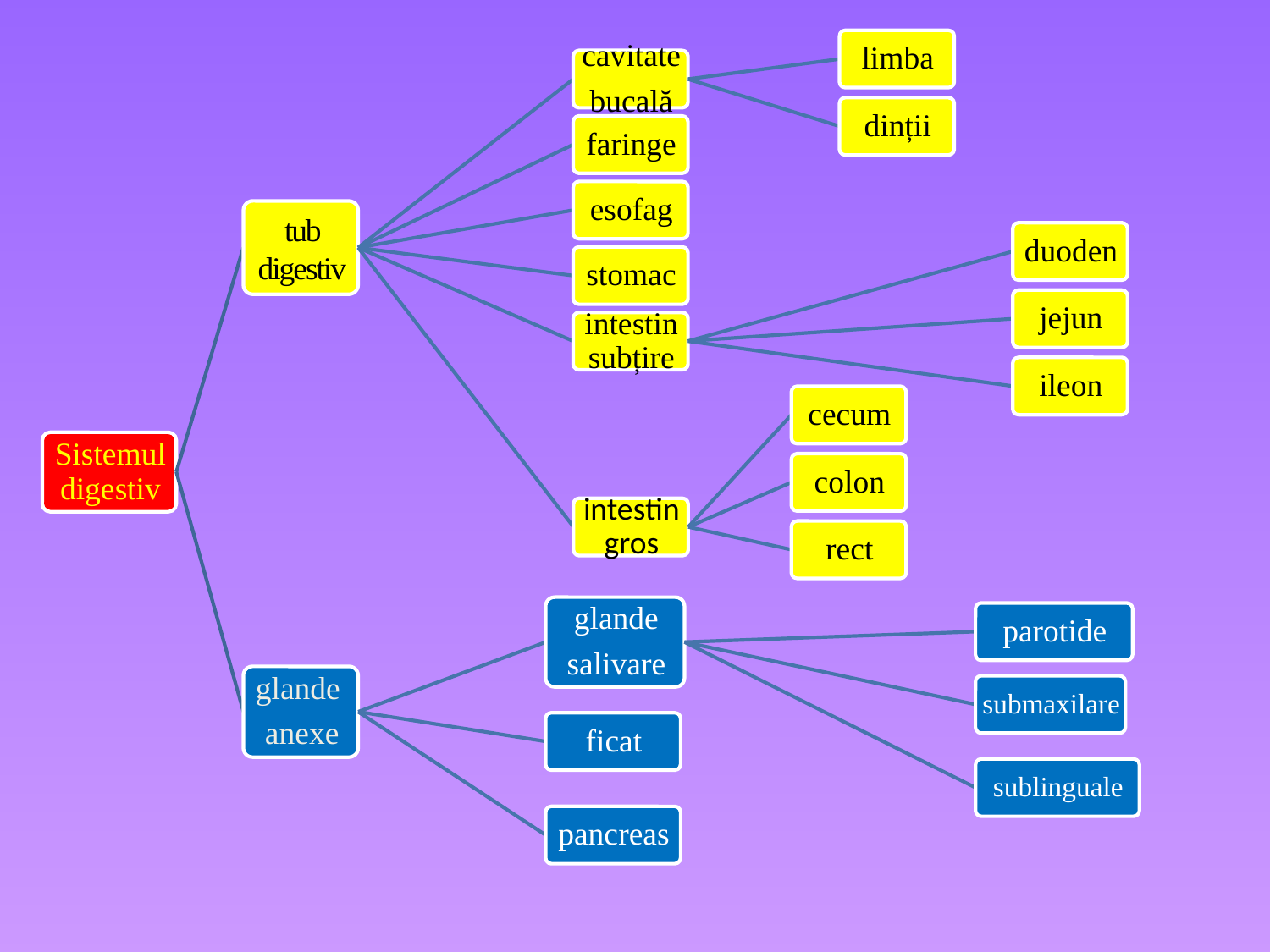

Sistemul digestiv

tub digestiv

cavitate
bucală

limba

dinții

faringe

esofag

stomac

intestin subțire

duoden

jejun

ileon

intestin gros

cecum

colon

rect

glande
anexe

glande
salivare

parotide

submaxilare

sublinguale

ficat

pancreas